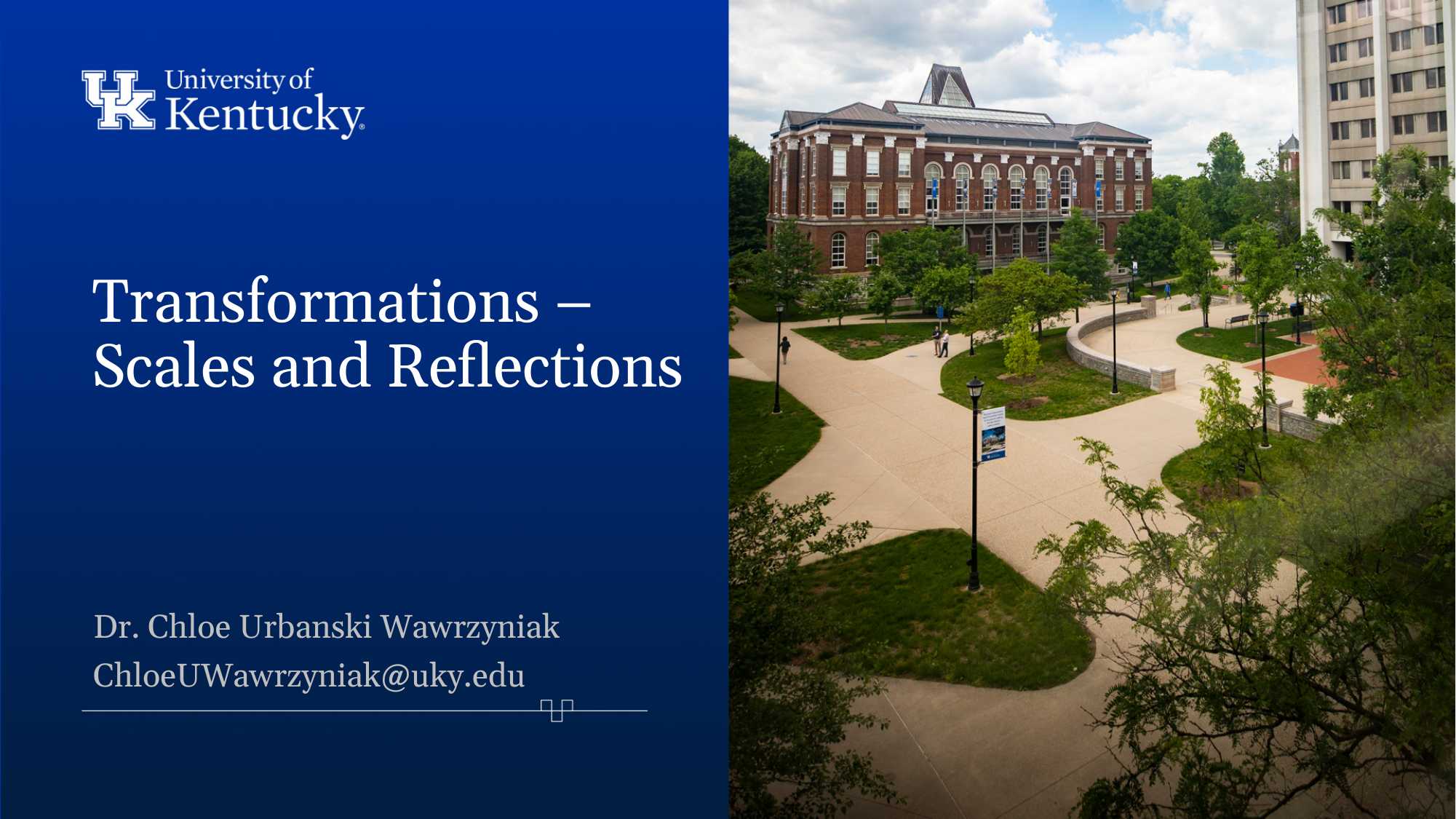

# Transformations – Scales and Reflections
Dr. Chloe Urbanski Wawrzyniak
ChloeUWawrzyniak@uky.edu